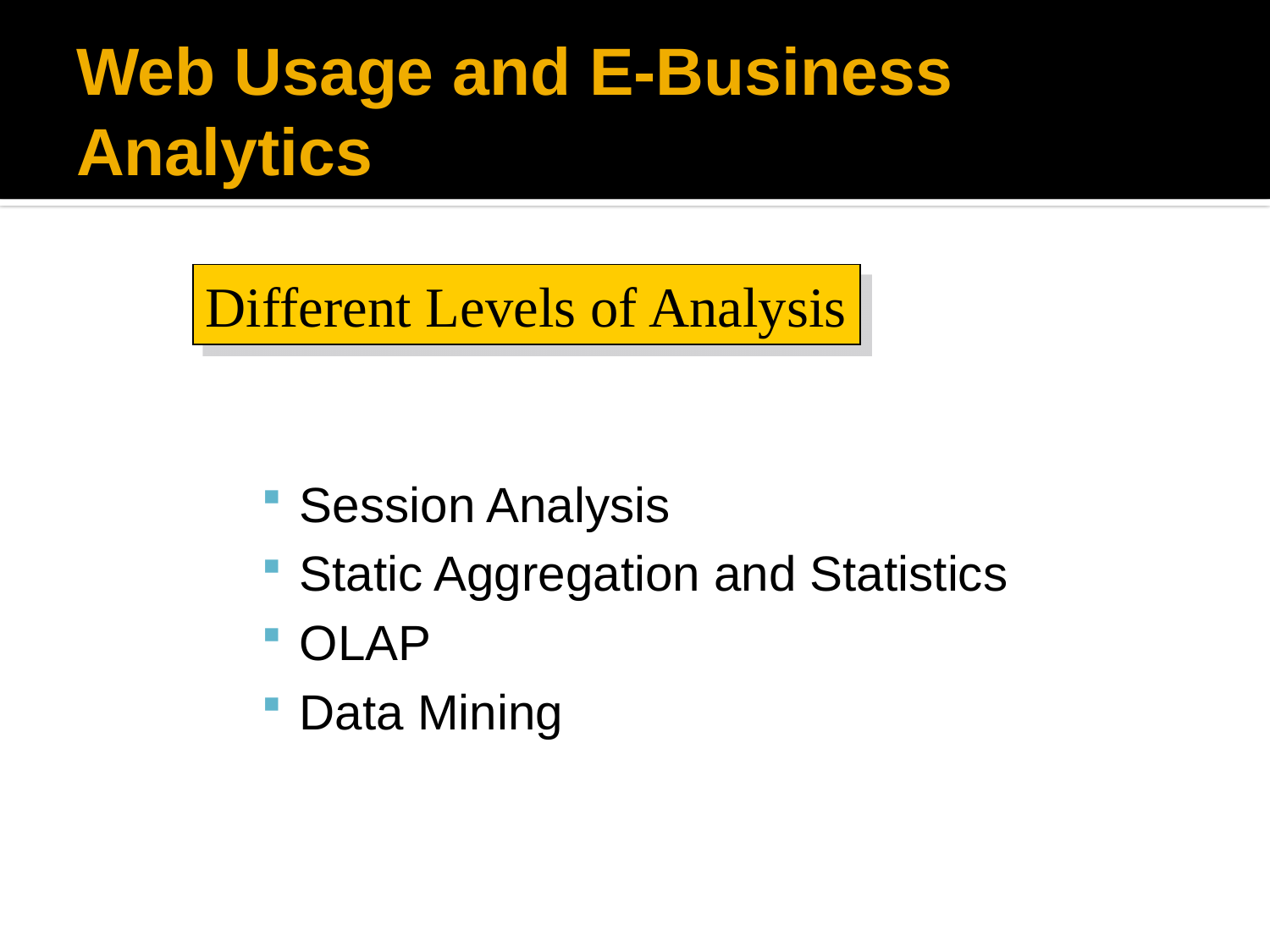

# Web Usage and E-Business Analytics

Session Analysis
Static Aggregation and Statistics
OLAP
Data Mining
Different Levels of Analysis